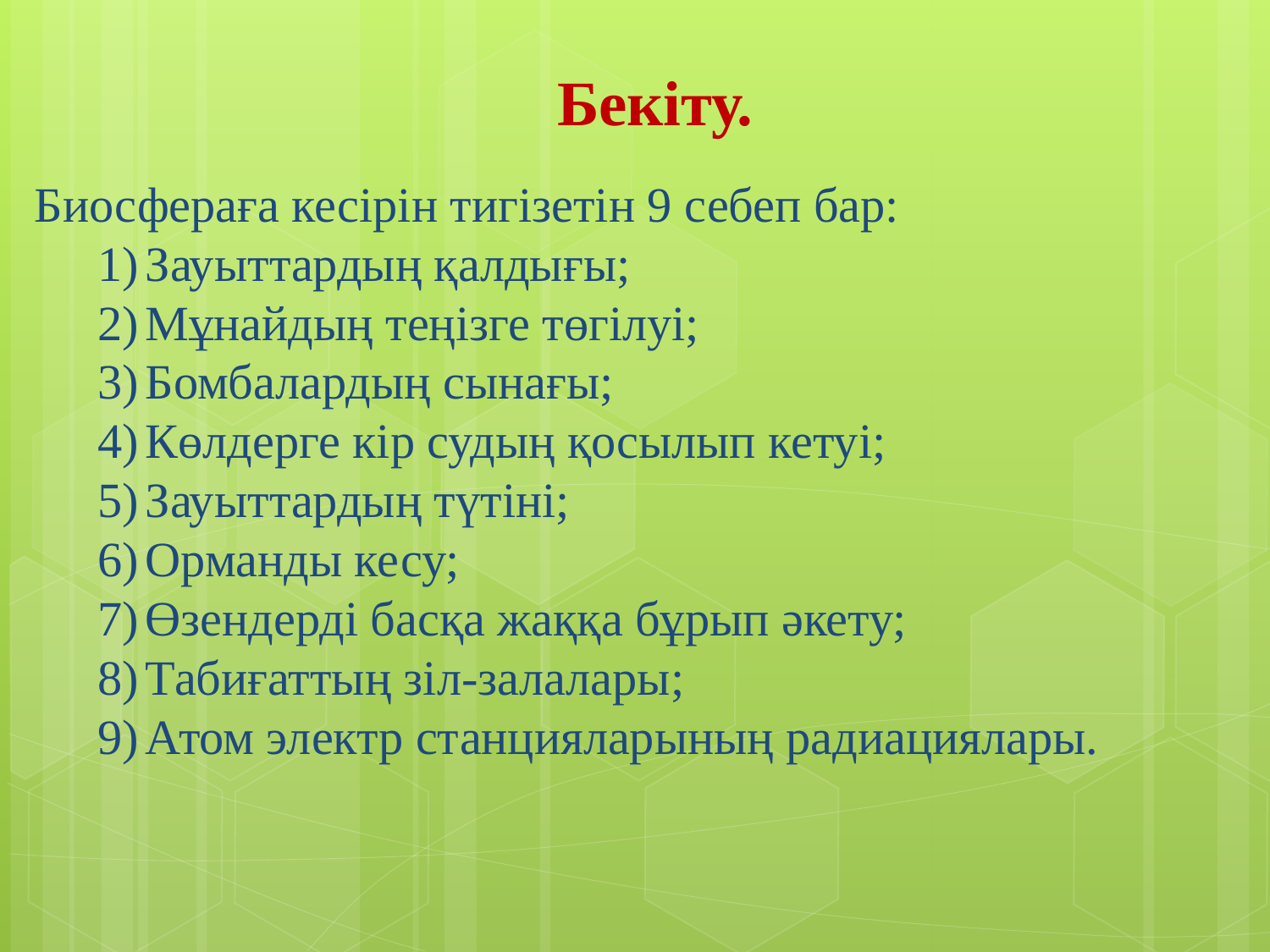

Бекіту.
Биосфераға кесірін тигізетін 9 себеп бар:
Зауыттардың қалдығы;
Мұнайдың теңізге төгілуі;
Бомбалардың сынағы;
Көлдерге кір судың қосылып кетуі;
Зауыттардың түтіні;
Орманды кесу;
Өзендерді басқа жаққа бұрып әкету;
Табиғаттың зіл-залалары;
Атом электр станцияларының радиациялары.